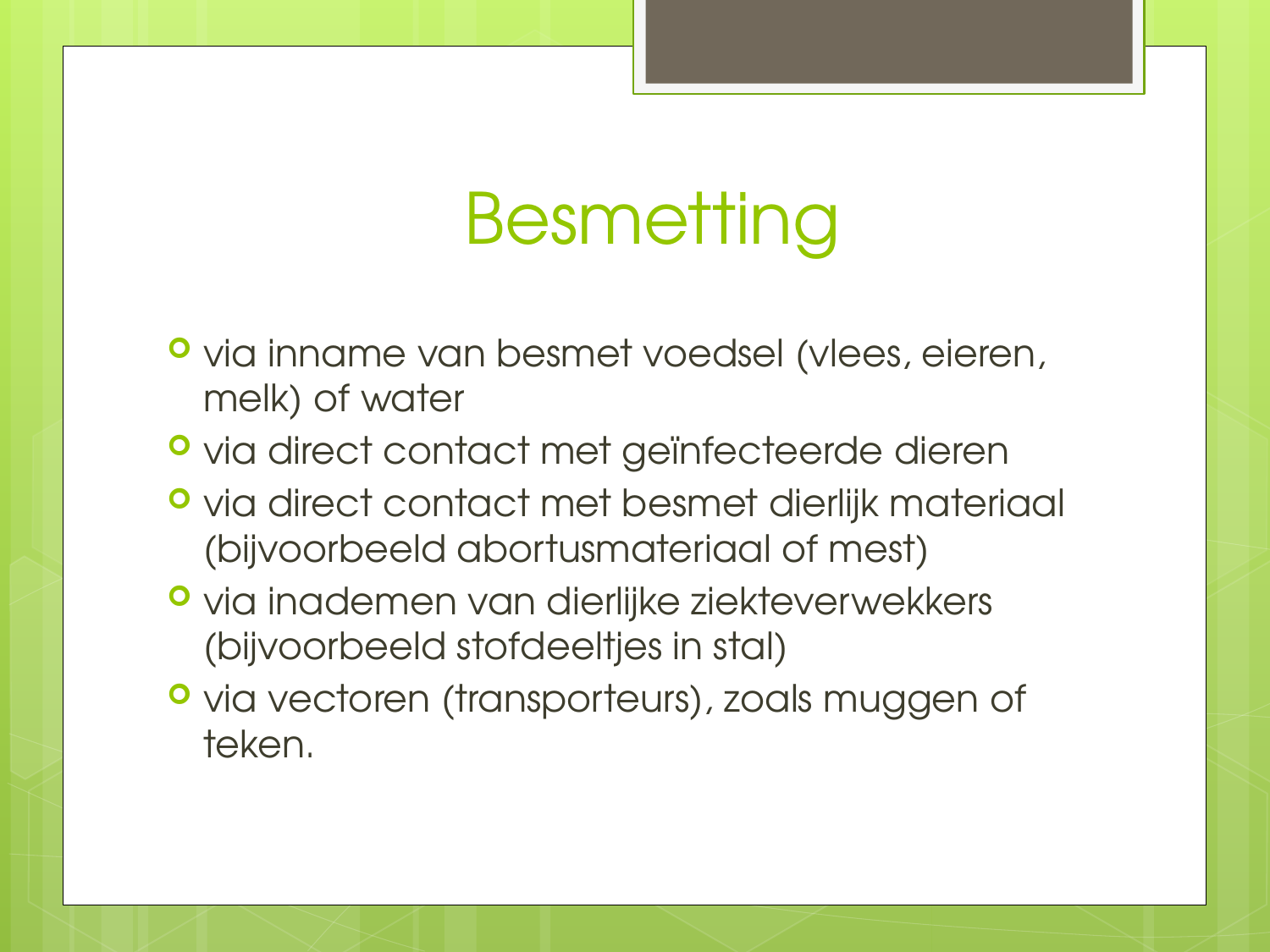

# Besmetting
via inname van besmet voedsel (vlees, eieren, melk) of water
via direct contact met geïnfecteerde dieren
via direct contact met besmet dierlijk materiaal (bijvoorbeeld abortusmateriaal of mest)
via inademen van dierlijke ziekteverwekkers (bijvoorbeeld stofdeeltjes in stal)
via vectoren (transporteurs), zoals muggen of teken.